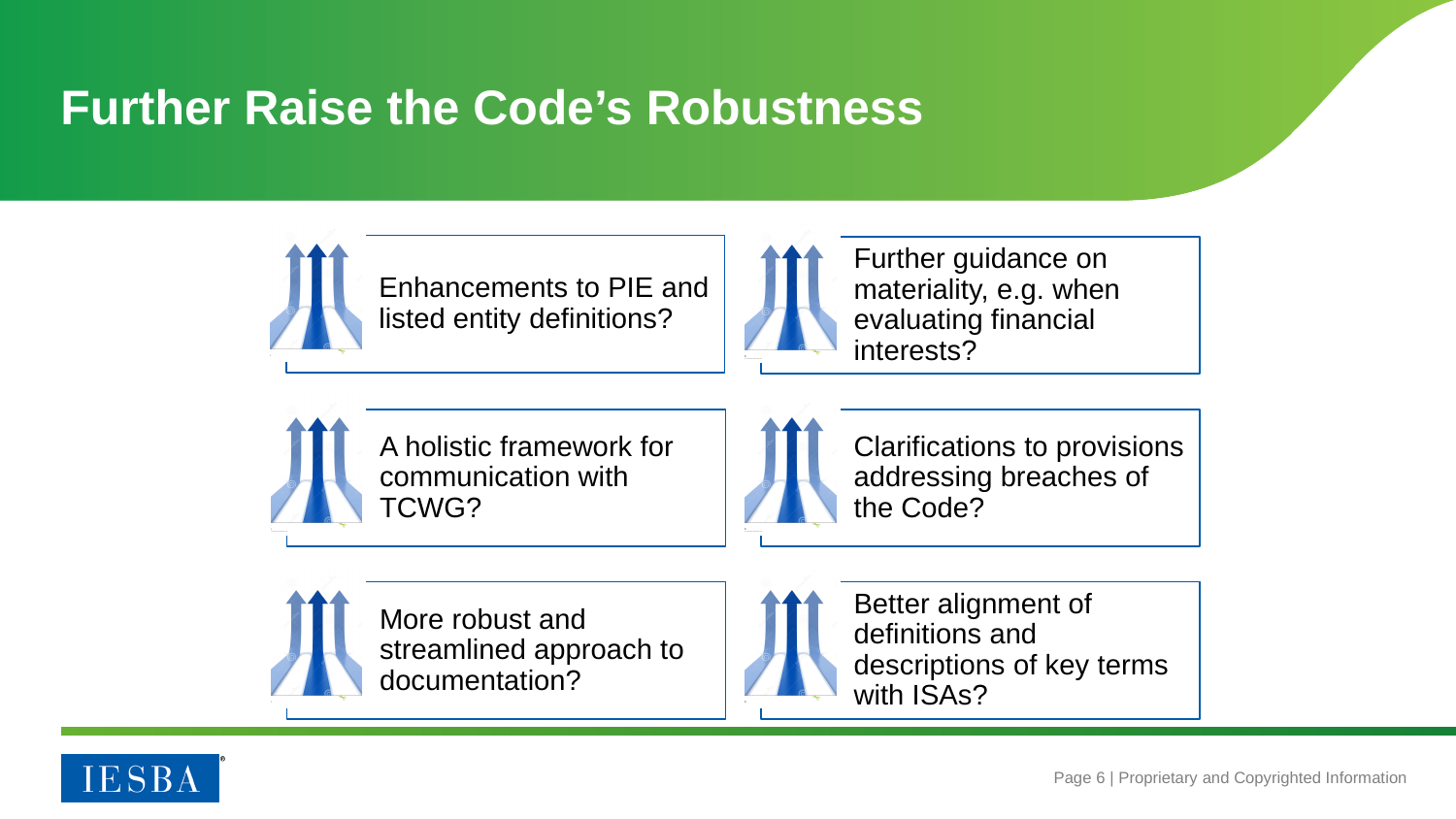

# Further Raise the Code’s Robustness
Enhancements to PIE and listed entity definitions?
Further guidance on materiality, e.g. when evaluating financial interests?
A holistic framework for communication with TCWG?
Clarifications to provisions addressing breaches of the Code?
More robust and streamlined approach to documentation?
Better alignment of definitions and descriptions of key terms with ISAs?